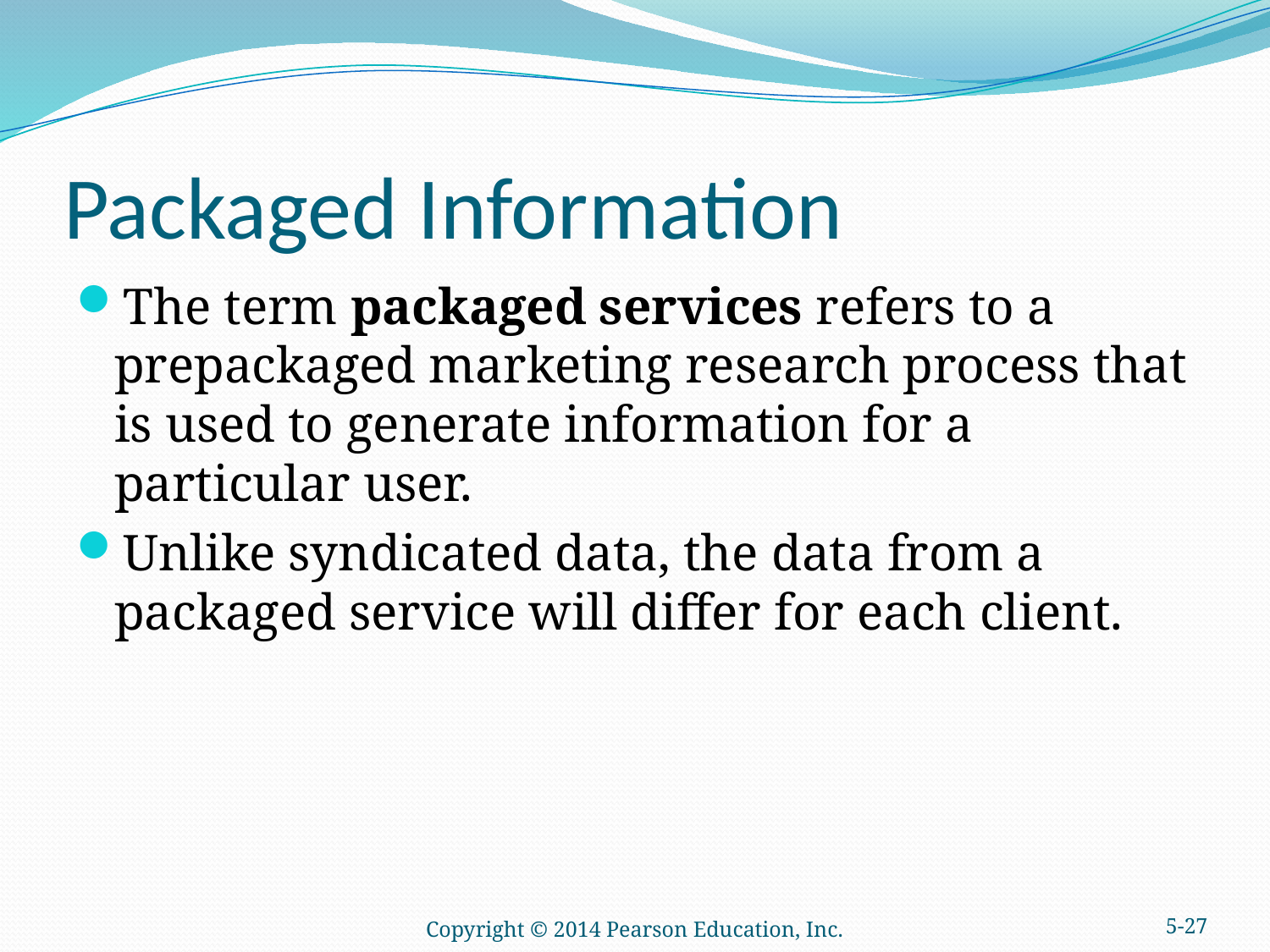

# Packaged Information
The term packaged services refers to a prepackaged marketing research process that is used to generate information for a particular user.
Unlike syndicated data, the data from a packaged service will differ for each client.